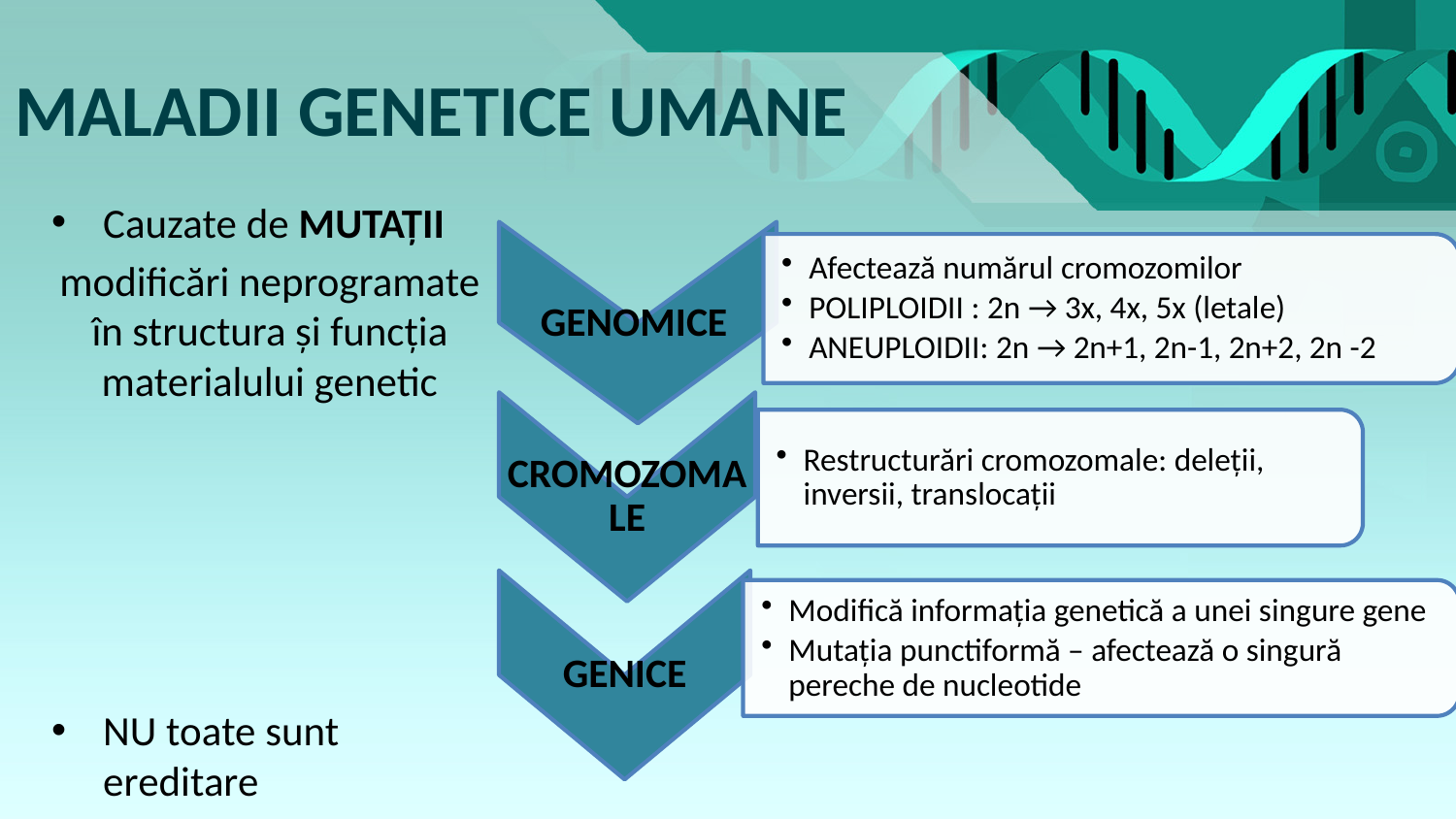

# MALADII GENETICE UMANE
GENOMICE
Afectează numărul cromozomilor
POLIPLOIDII : 2n → 3x, 4x, 5x (letale)
ANEUPLOIDII: 2n → 2n+1, 2n-1, 2n+2, 2n -2
CROMOZOMALE
Restructurări cromozomale: deleții, inversii, translocații
GENICE
Modifică informația genetică a unei singure gene
Mutația punctiformă – afectează o singură pereche de nucleotide
Cauzate de MUTAȚII
modificări neprogramate în structura și funcția materialului genetic

NU toate sunt ereditare